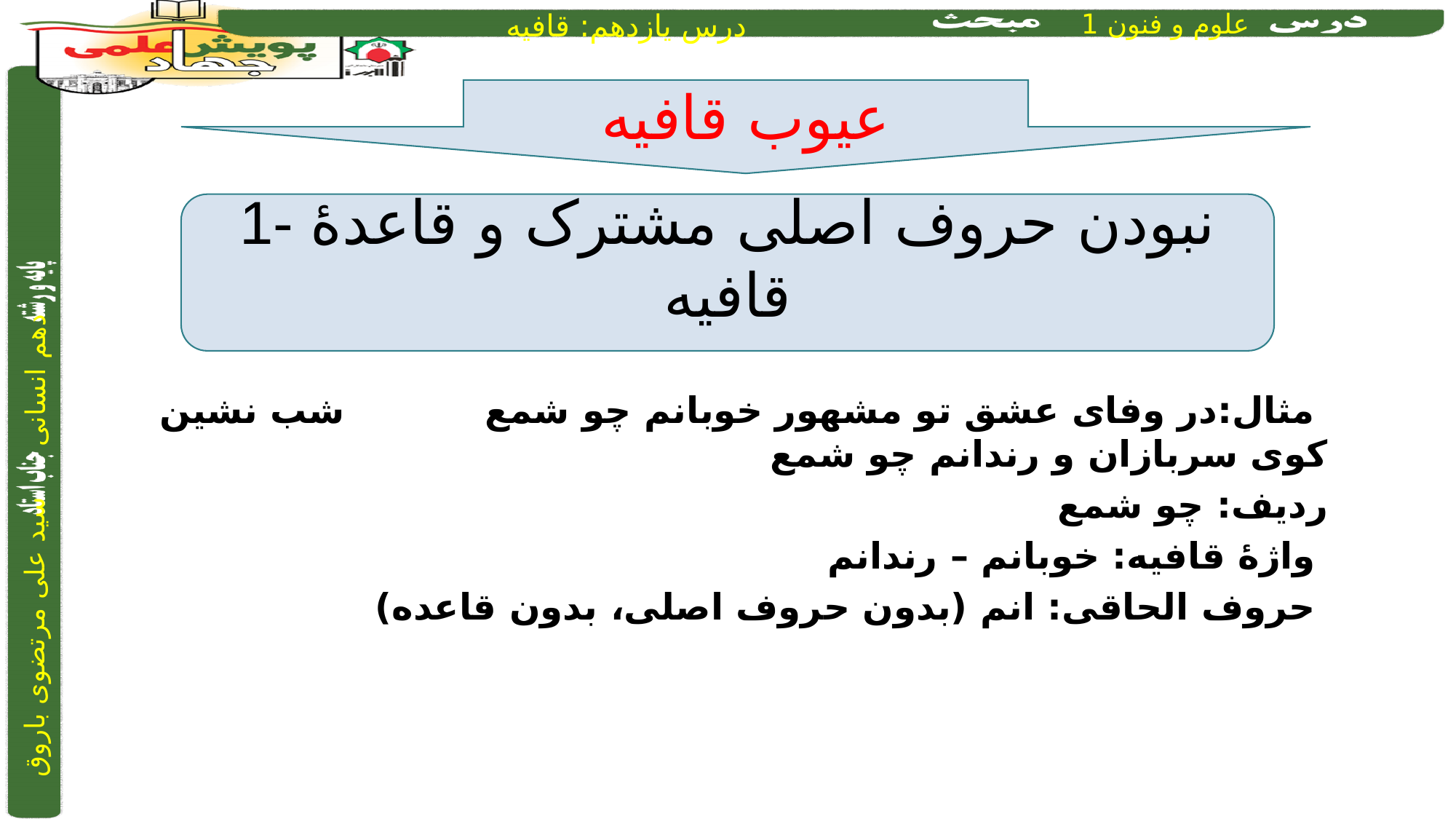

عیوب قافیه
1- نبودن حروف اصلی مشترک و قاعدۀ قافیه

 مثال:در وفای عشق تو مشهور خوبانم چو شمع           شب نشین کوی سربازان و رندانم چو شمع
ردیف: چو شمع
 واژۀ قافیه: خوبانم – رندانم
 حروف الحاقی: انم (بدون حروف اصلی، بدون قاعده)